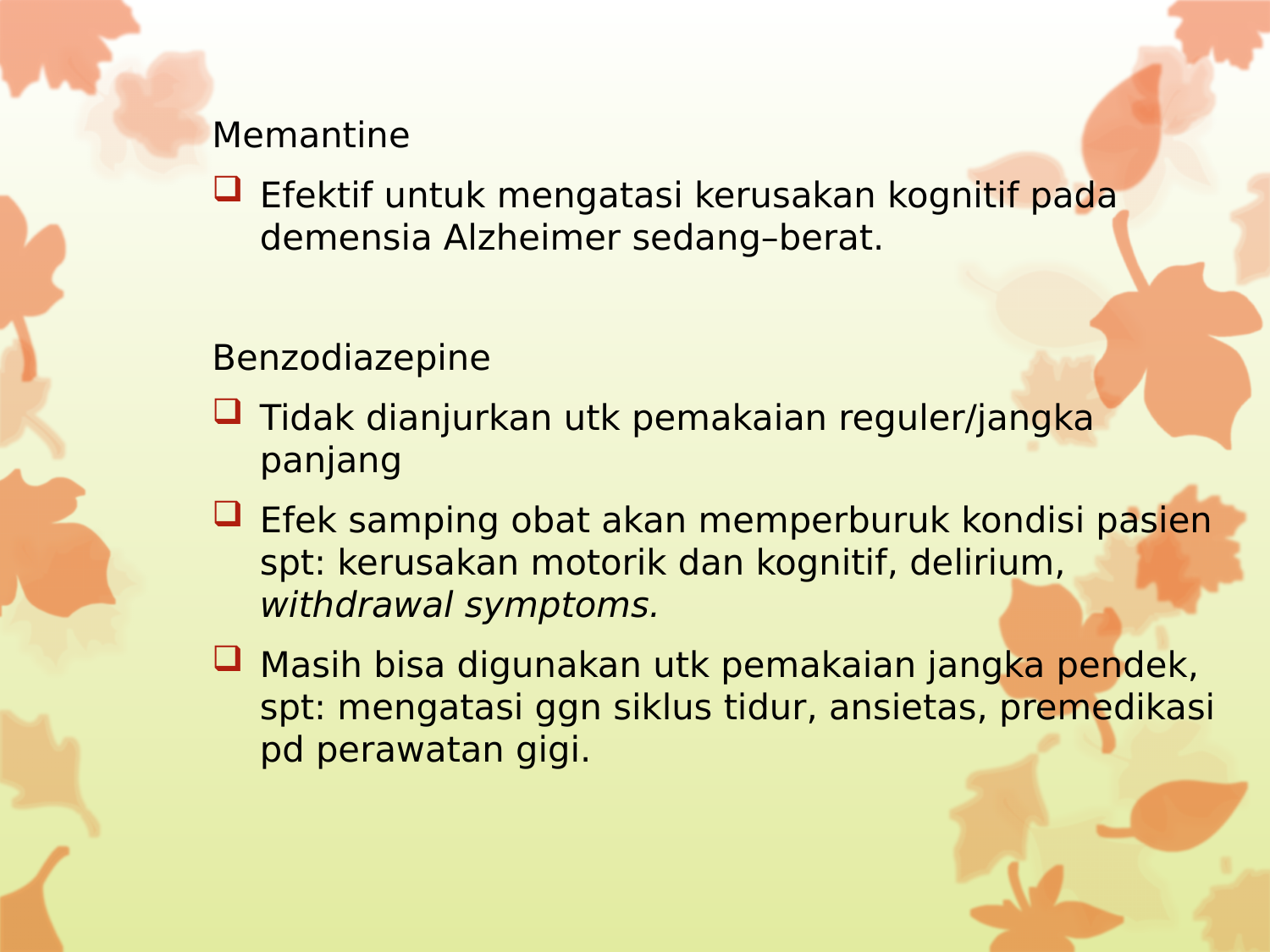

Memantine
Efektif untuk mengatasi kerusakan kognitif pada demensia Alzheimer sedang–berat.

Benzodiazepine
Tidak dianjurkan utk pemakaian reguler/jangka panjang
Efek samping obat akan memperburuk kondisi pasien spt: kerusakan motorik dan kognitif, delirium, withdrawal symptoms.
Masih bisa digunakan utk pemakaian jangka pendek, spt: mengatasi ggn siklus tidur, ansietas, premedikasi pd perawatan gigi.